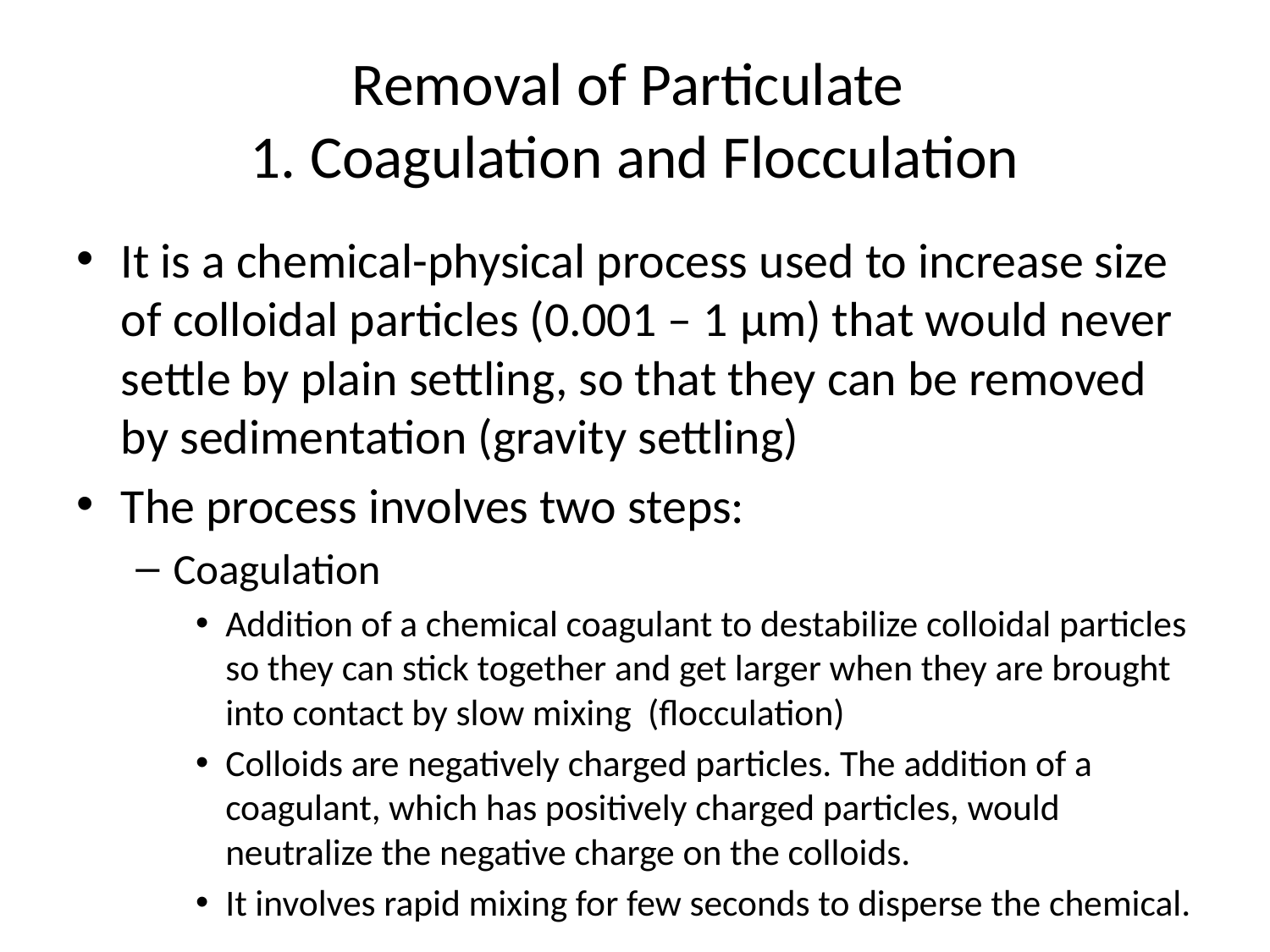

# Removal of Particulate 1. Coagulation and Flocculation
It is a chemical-physical process used to increase size of colloidal particles (0.001 – 1 μm) that would never settle by plain settling, so that they can be removed by sedimentation (gravity settling)
The process involves two steps:
Coagulation
Addition of a chemical coagulant to destabilize colloidal particles so they can stick together and get larger when they are brought into contact by slow mixing  (flocculation)
Colloids are negatively charged particles. The addition of a coagulant, which has positively charged particles, would neutralize the negative charge on the colloids.
It involves rapid mixing for few seconds to disperse the chemical.